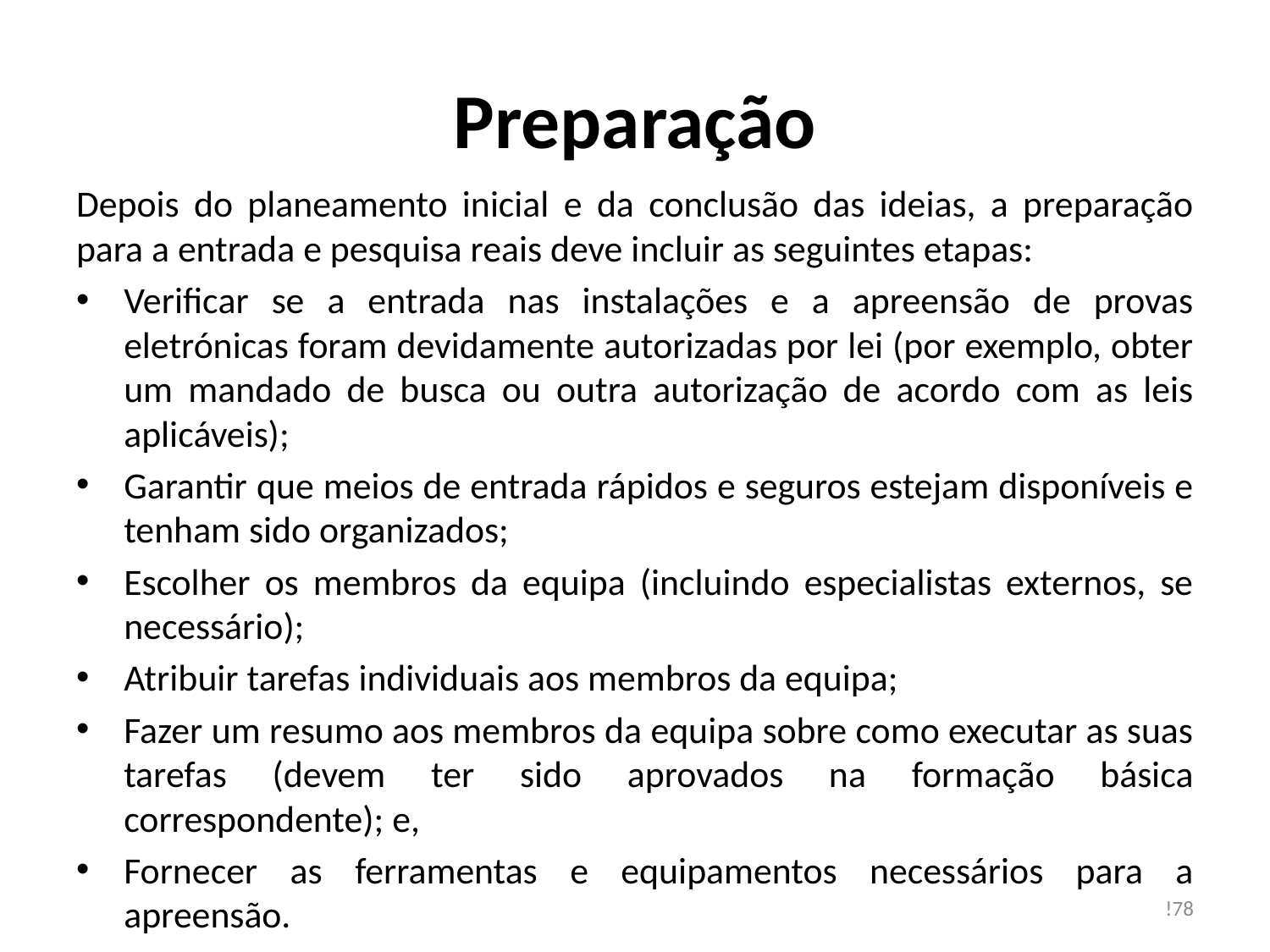

# Preparação
Depois do planeamento inicial e da conclusão das ideias, a preparação para a entrada e pesquisa reais deve incluir as seguintes etapas:
Verificar se a entrada nas instalações e a apreensão de provas eletrónicas foram devidamente autorizadas por lei (por exemplo, obter um mandado de busca ou outra autorização de acordo com as leis aplicáveis);
Garantir que meios de entrada rápidos e seguros estejam disponíveis e tenham sido organizados;
Escolher os membros da equipa (incluindo especialistas externos, se necessário);
Atribuir tarefas individuais aos membros da equipa;
Fazer um resumo aos membros da equipa sobre como executar as suas tarefas (devem ter sido aprovados na formação básica correspondente); e,
Fornecer as ferramentas e equipamentos necessários para a apreensão.

!78